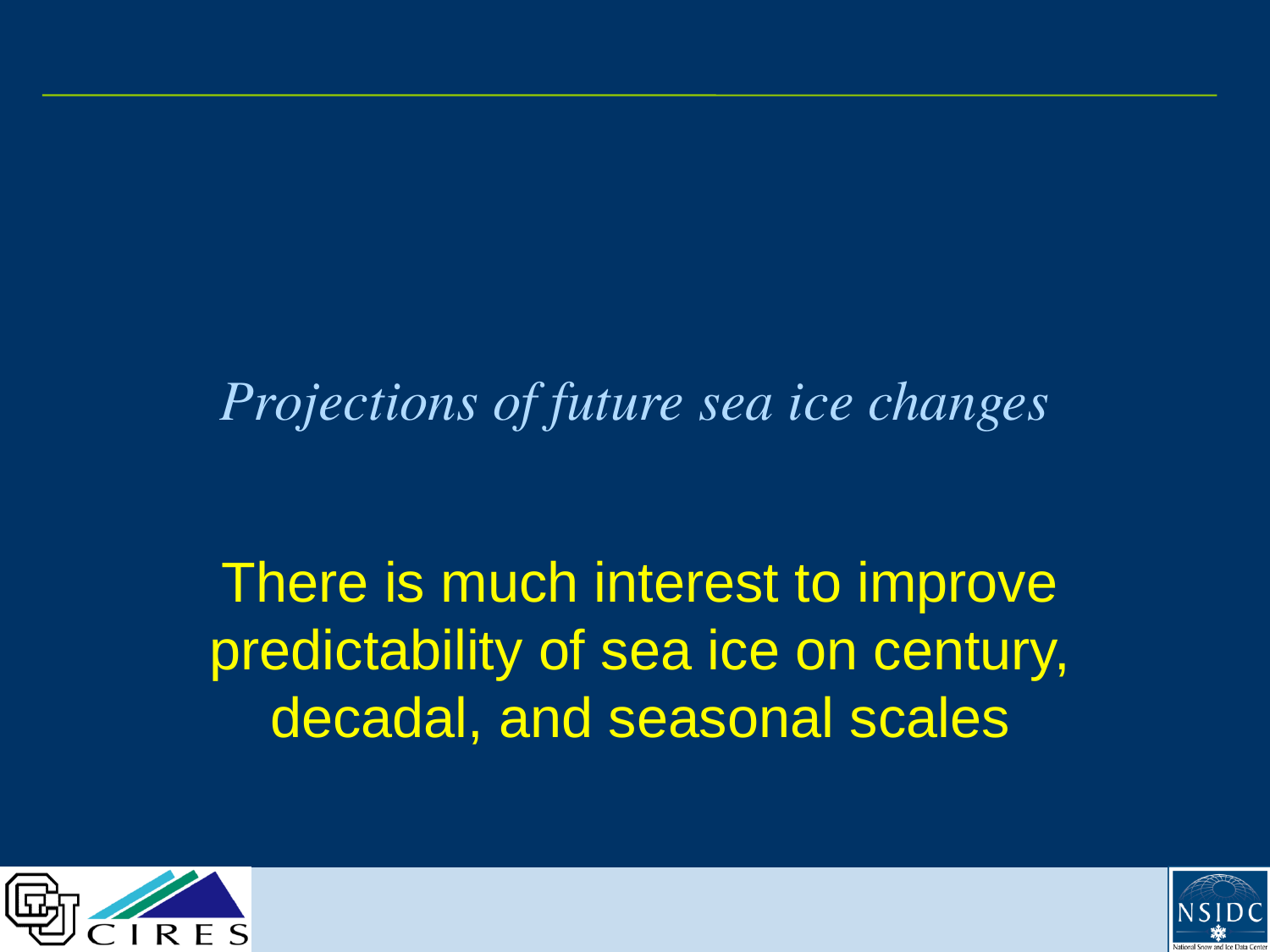

# Projections of future sea ice changes
There is much interest to improve predictability of sea ice on century, decadal, and seasonal scales